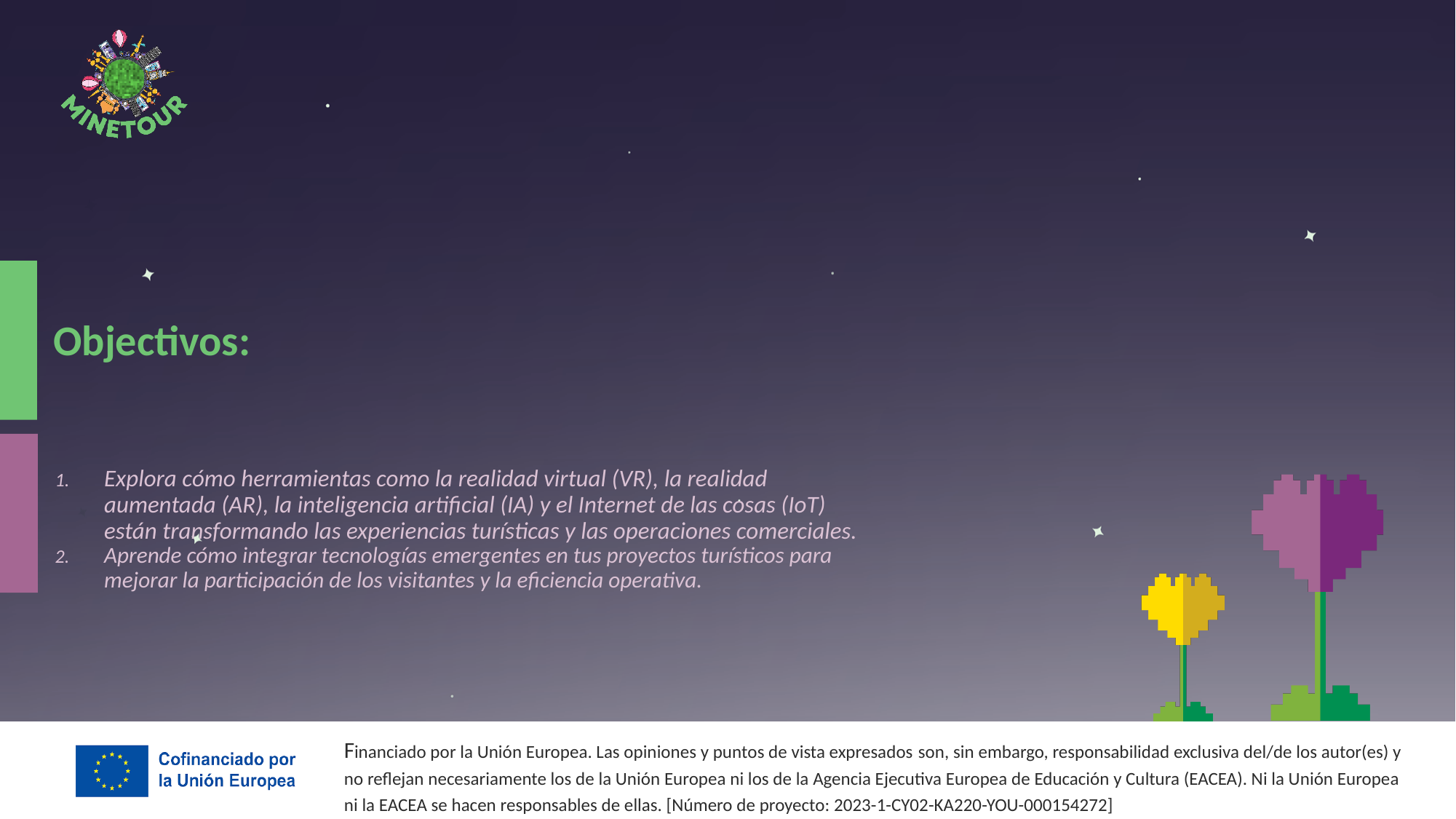

# Objectivos:
Explora cómo herramientas como la realidad virtual (VR), la realidad aumentada (AR), la inteligencia artificial (IA) y el Internet de las cosas (IoT) están transformando las experiencias turísticas y las operaciones comerciales.
Aprende cómo integrar tecnologías emergentes en tus proyectos turísticos para mejorar la participación de los visitantes y la eficiencia operativa.
Financiado por la Unión Europea. Las opiniones y puntos de vista expresados ​​son, sin embargo, responsabilidad exclusiva del/de los autor(es) y no reflejan necesariamente los de la Unión Europea ni los de la Agencia Ejecutiva Europea de Educación y Cultura (EACEA). Ni la Unión Europea ni la EACEA se hacen responsables de ellas. [Número de proyecto: 2023-1-CY02-KA220-YOU-000154272]